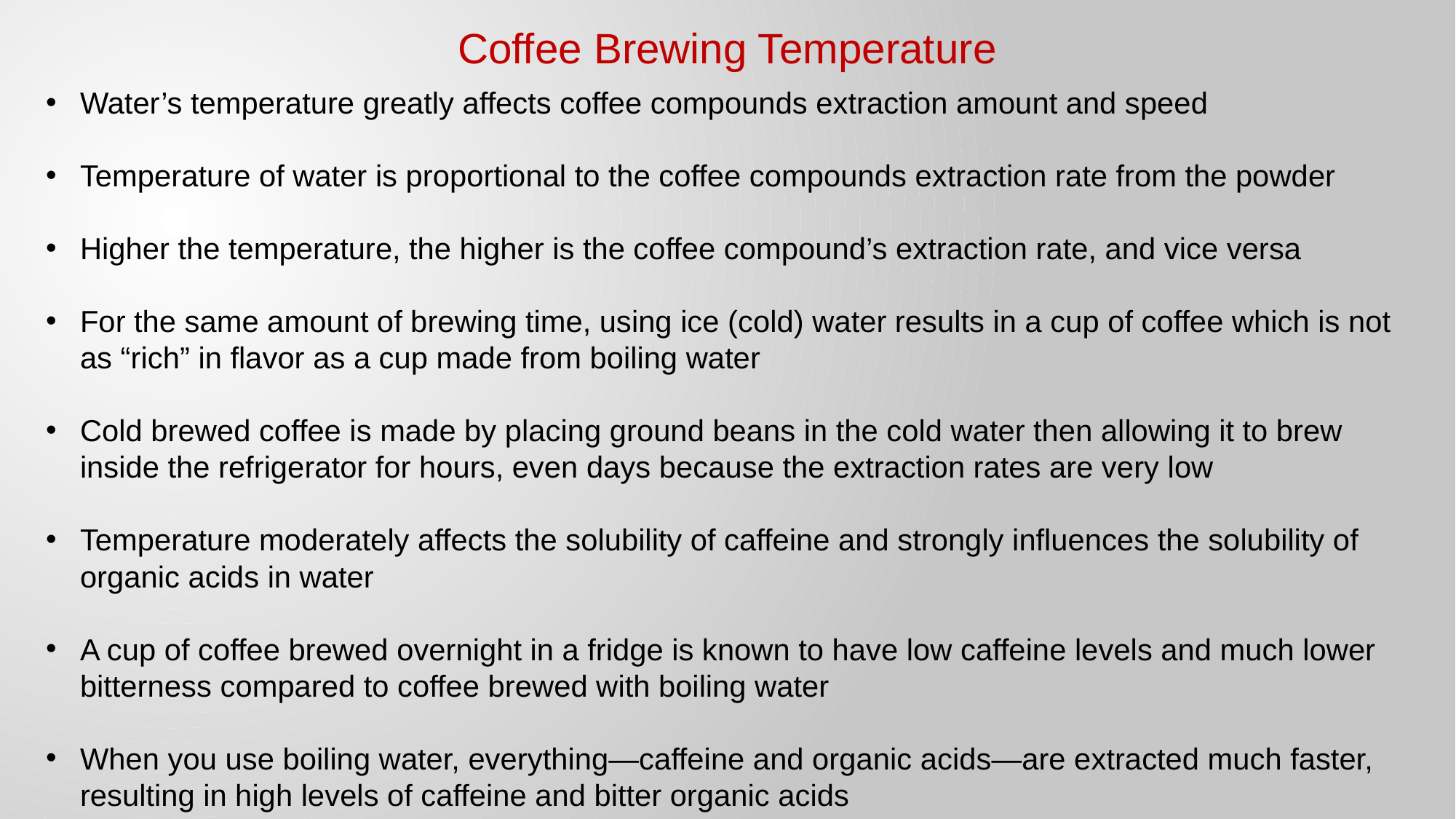

Coffee Brewing Temperature
Water’s temperature greatly affects coffee compounds extraction amount and speed

Temperature of water is proportional to the coffee compounds extraction rate from the powder

Higher the temperature, the higher is the coffee compound’s extraction rate, and vice versa

For the same amount of brewing time, using ice (cold) water results in a cup of coffee which is not as “rich” in flavor as a cup made from boiling water

Cold brewed coffee is made by placing ground beans in the cold water then allowing it to brew inside the refrigerator for hours, even days because the extraction rates are very low

Temperature moderately affects the solubility of caffeine and strongly influences the solubility of organic acids in water

A cup of coffee brewed overnight in a fridge is known to have low caffeine levels and much lower bitterness compared to coffee brewed with boiling water

When you use boiling water, everything—caffeine and organic acids—are extracted much faster, resulting in high levels of caffeine and bitter organic acids